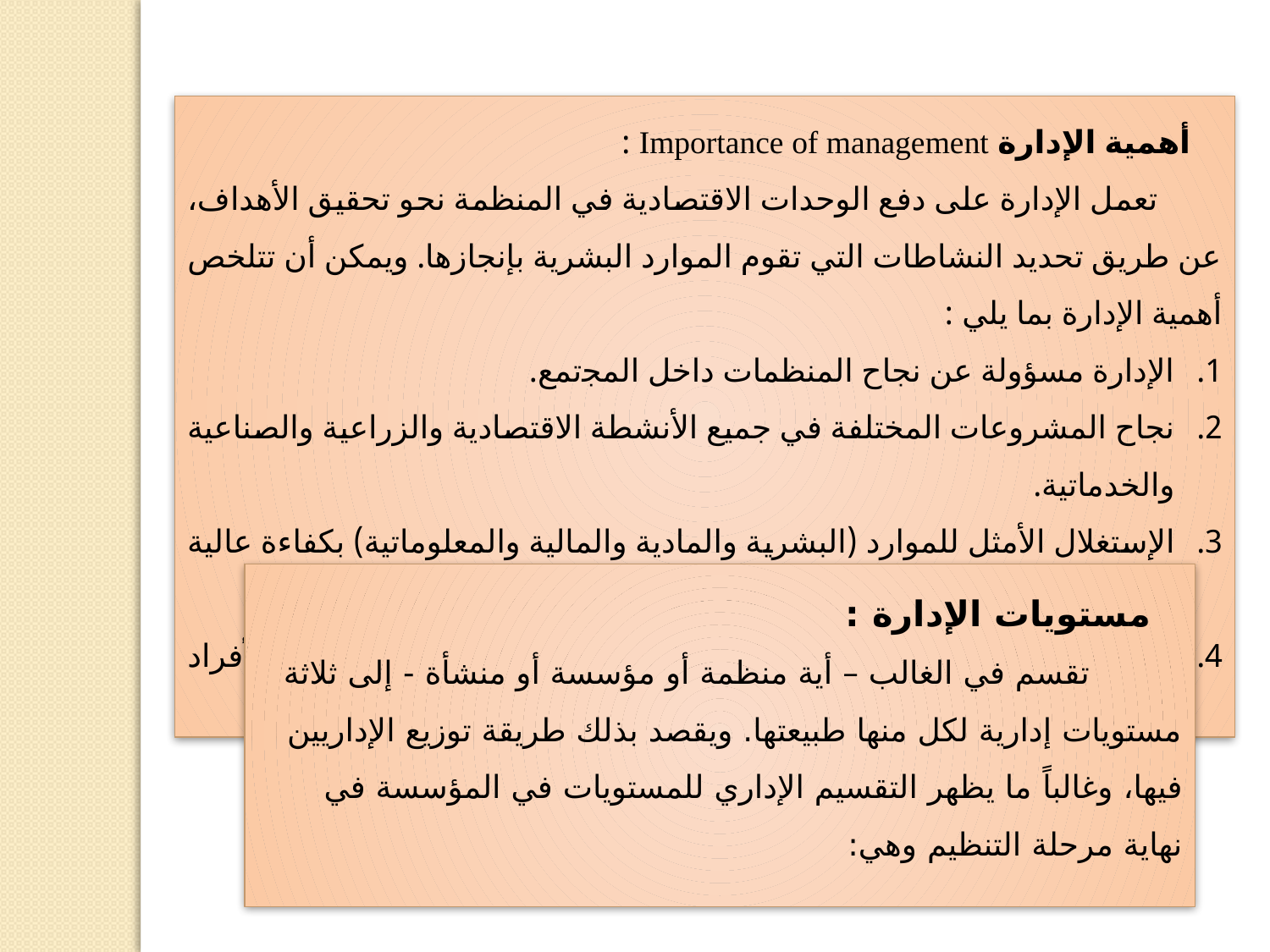

أهمية الإدارة Importance of management :
    تعمل الإدارة على دفع الوحدات الاقتصادية في المنظمة نحو تحقيق الأهداف، عن طريق تحديد النشاطات التي تقوم الموارد البشرية بإنجازها. ويمكن أن تتلخص أهمية الإدارة بما يلي :
الإدارة مسؤولة عن نجاح المنظمات داخل اﻟﻤﺠتمع.
نجاح المشروعات المختلفة في جميع الأنشطة الاقتصادية والزراعية والصناعية والخدماتية.
الإستغلال الأمثل للموارد (البشرية والمادية والمالية والمعلوماتية) بكفاءة عالية وفاعلية، لإنجاح خطة التنمية    الاقتصادية والإجتماعية وتحقيقها لأهدافها.
زيادة حجم المبيعات ما يؤدي الى تزايد مدخلات العملية الإنتاجية والأفراد العاملين.
مستويات الإدارة :
      تقسم في الغالب – أية منظمة أو مؤسسة أو منشأة - إلى ثلاثة مستويات إدارية لكل منها طبيعتها. ويقصد بذلك طريقة توزيع الإداريين فيها، وغالباً ما يظهر التقسيم الإداري للمستويات في المؤسسة في نهاية مرحلة التنظيم وهي: